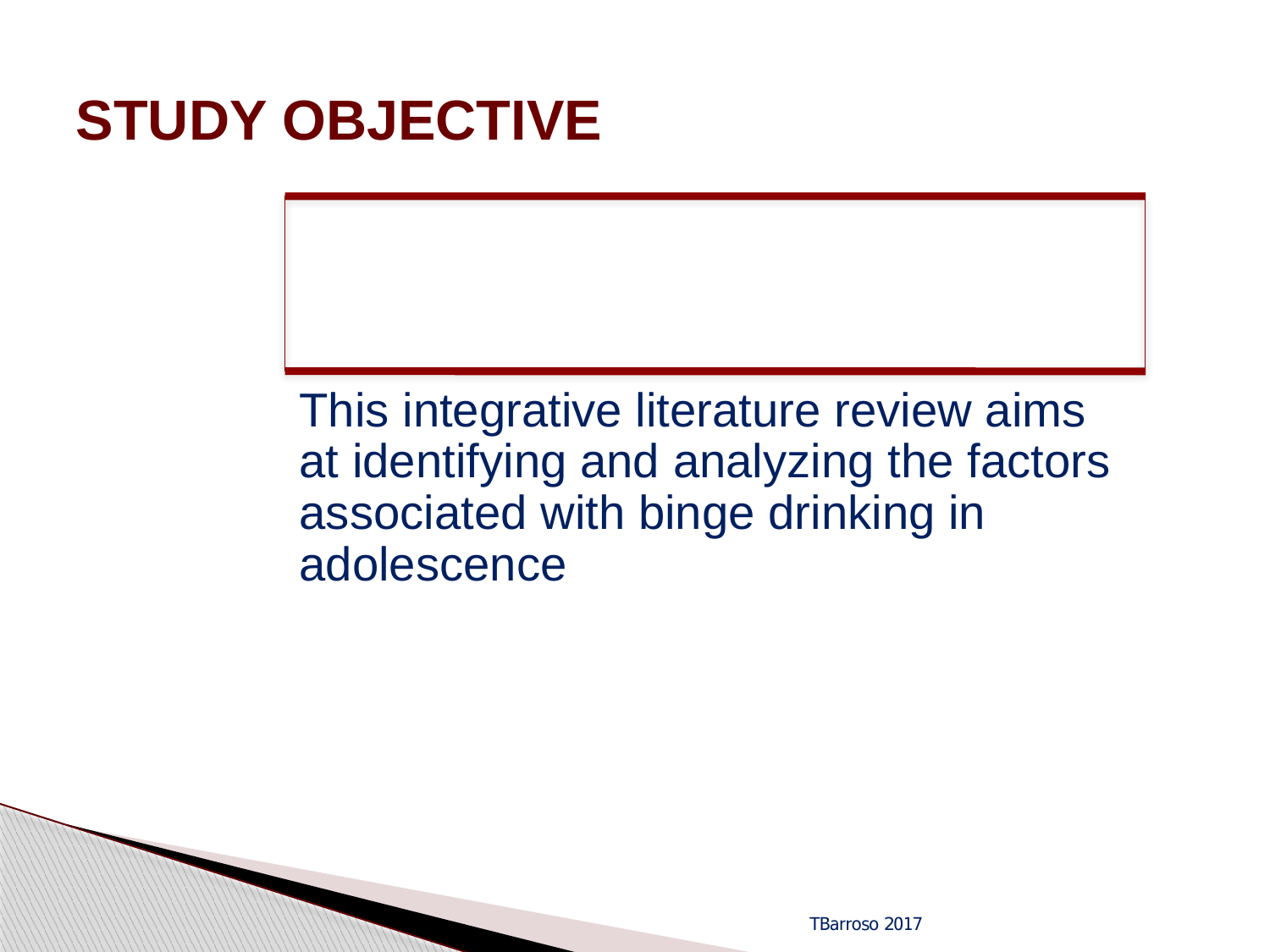

# StudY OBJECTIVE

This integrative literature review aims at identifying and analyzing the factors associated with binge drinking in adolescence
TBarroso 2017